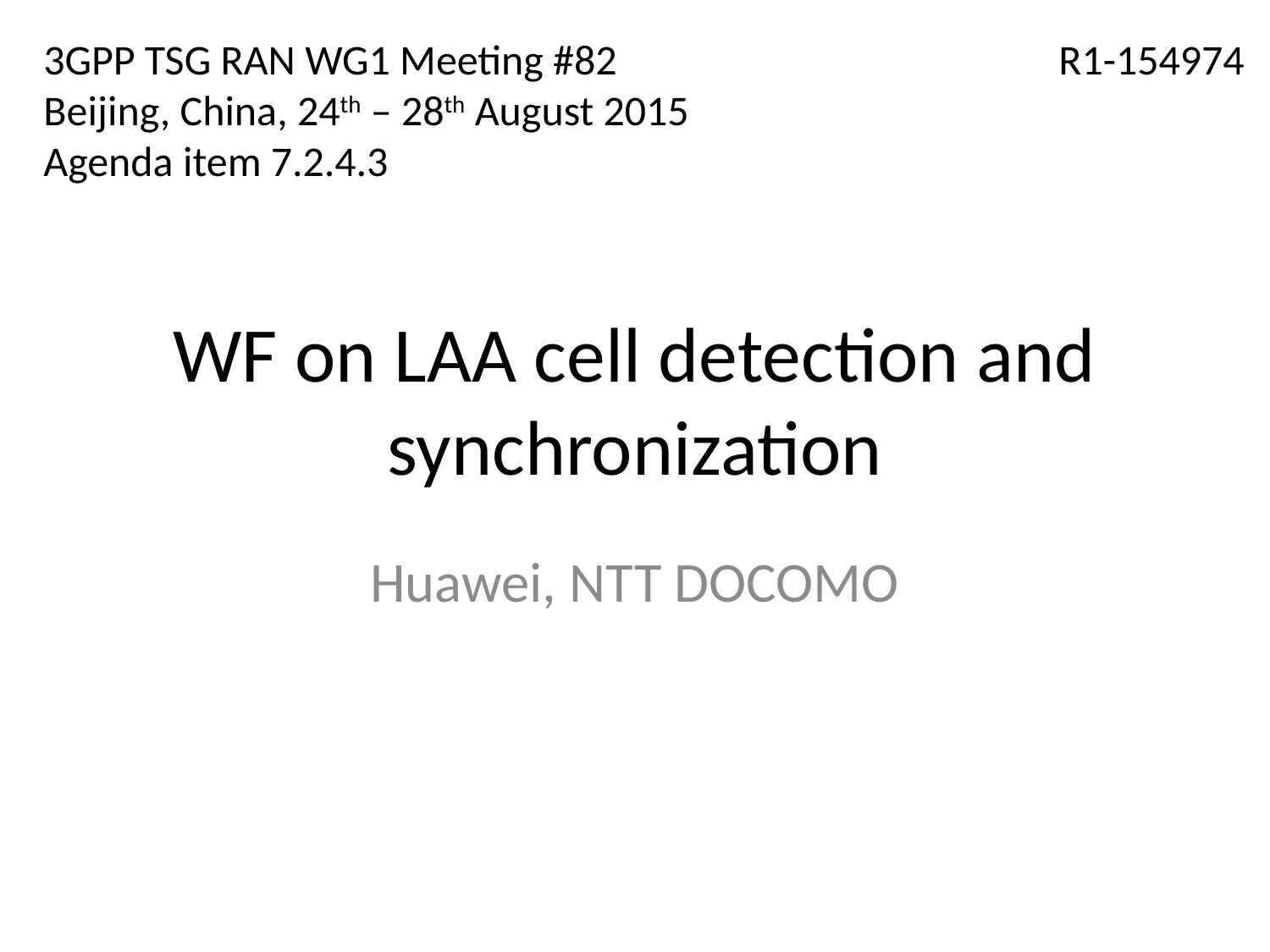

3GPP TSG RAN WG1 Meeting #82
Beijing, China, 24th – 28th August 2015
Agenda item 7.2.4.3
R1-154974
# WF on LAA cell detection and synchronization
Huawei, NTT DOCOMO